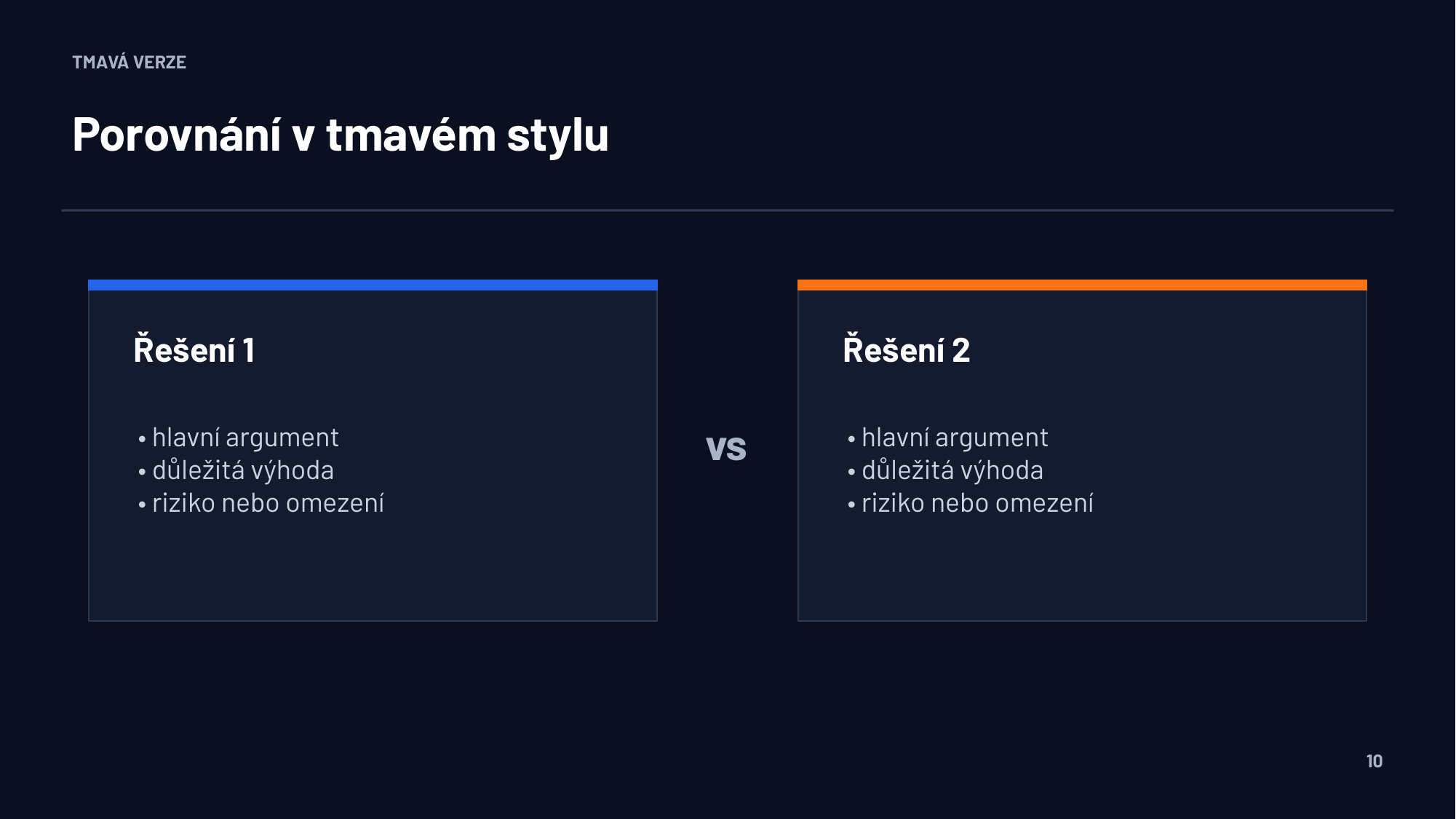

TMAVÁ VERZE
Porovnání v tmavém stylu

Řešení 1
Řešení 2
vs
• hlavní argument
• důležitá výhoda
• riziko nebo omezení
• hlavní argument
• důležitá výhoda
• riziko nebo omezení
10